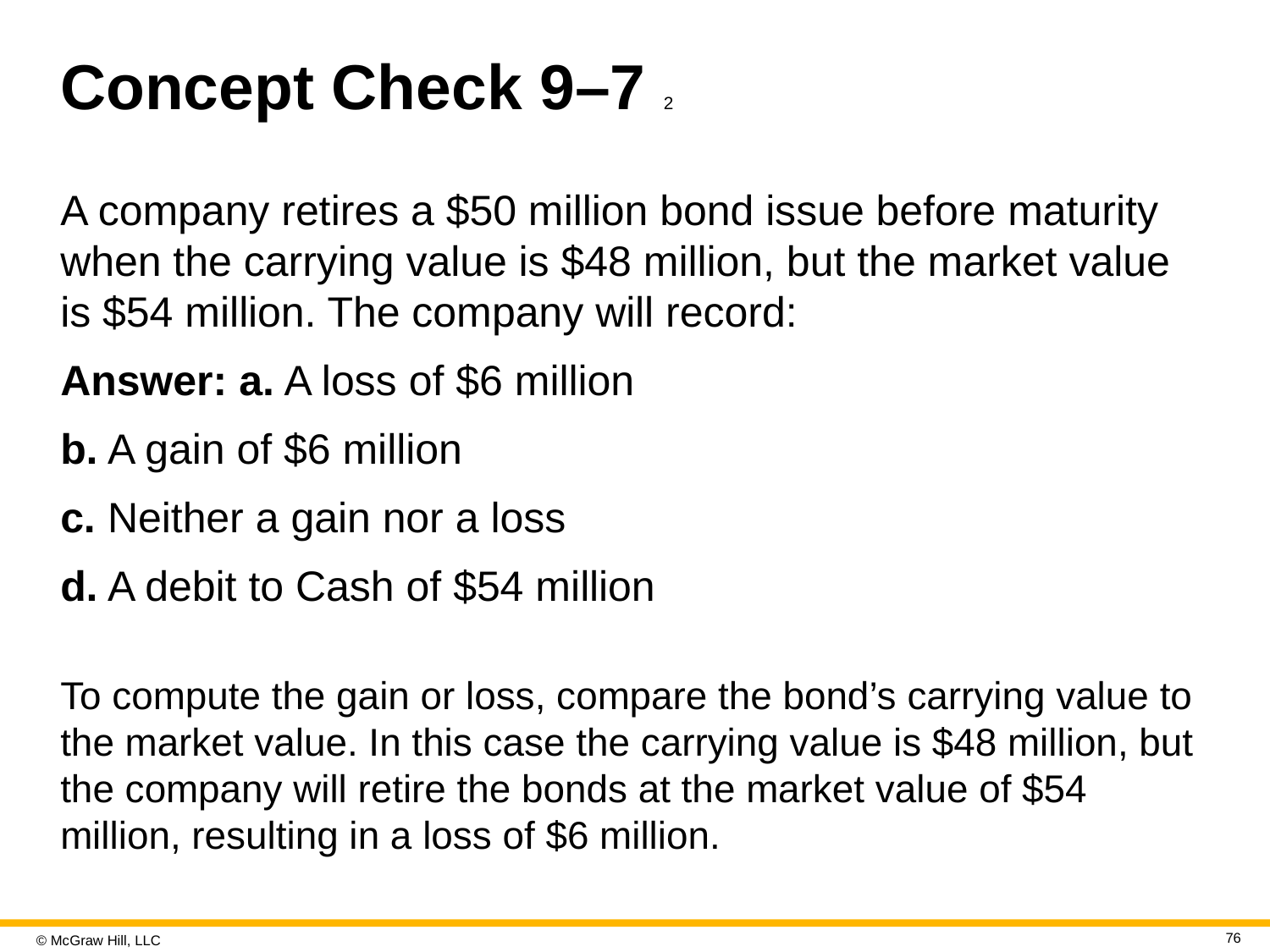

# Concept Check 9–7 2
A company retires a $50 million bond issue before maturity when the carrying value is $48 million, but the market value is $54 million. The company will record:
Answer: a. A loss of $6 million
b. A gain of $6 million
c. Neither a gain nor a loss
d. A debit to Cash of $54 million
To compute the gain or loss, compare the bond’s carrying value to the market value. In this case the carrying value is $48 million, but the company will retire the bonds at the market value of $54 million, resulting in a loss of $6 million.
76